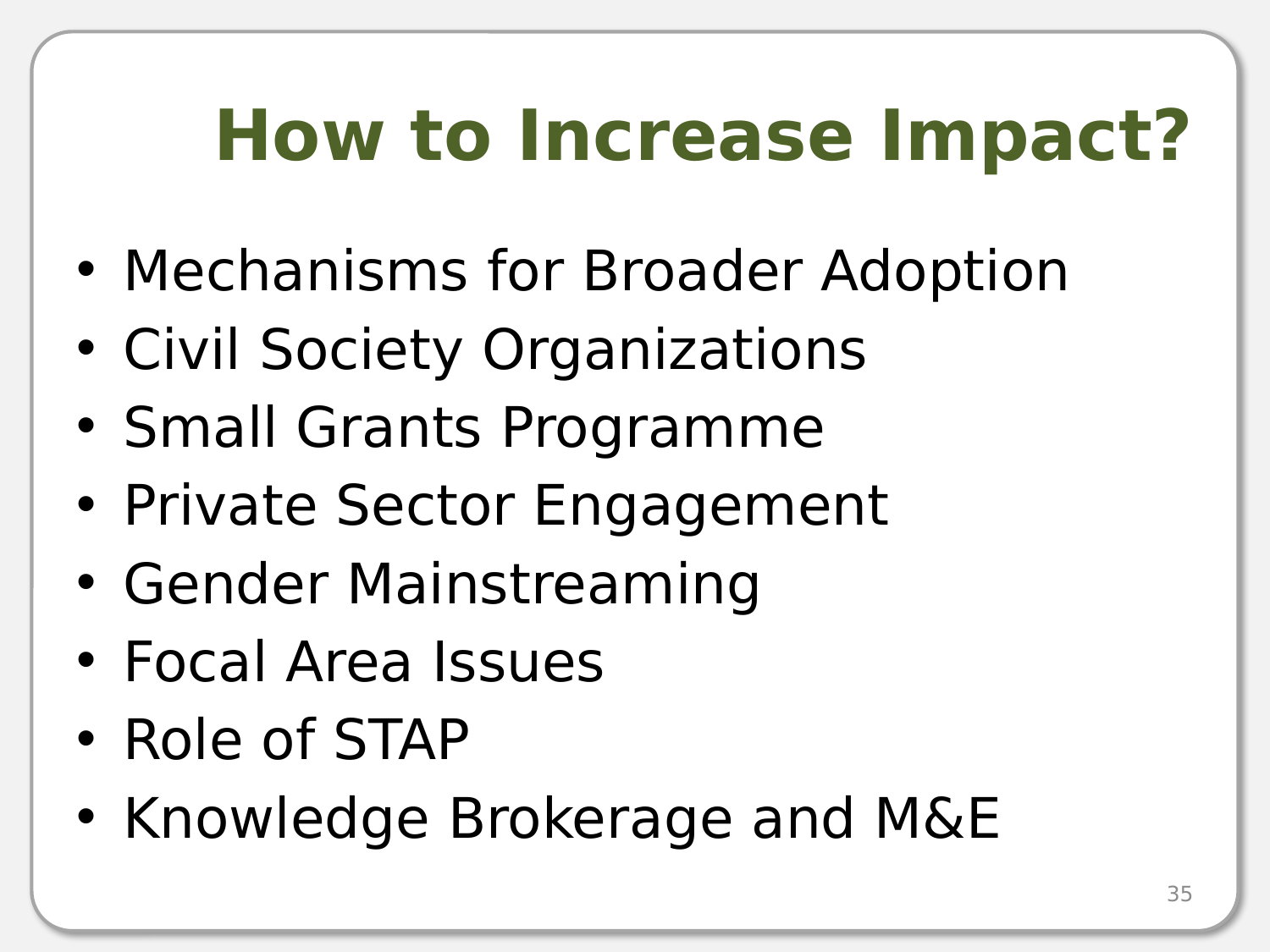

# How to Increase Impact?
Mechanisms for Broader Adoption
Civil Society Organizations
Small Grants Programme
Private Sector Engagement
Gender Mainstreaming
Focal Area Issues
Role of STAP
Knowledge Brokerage and M&E
35